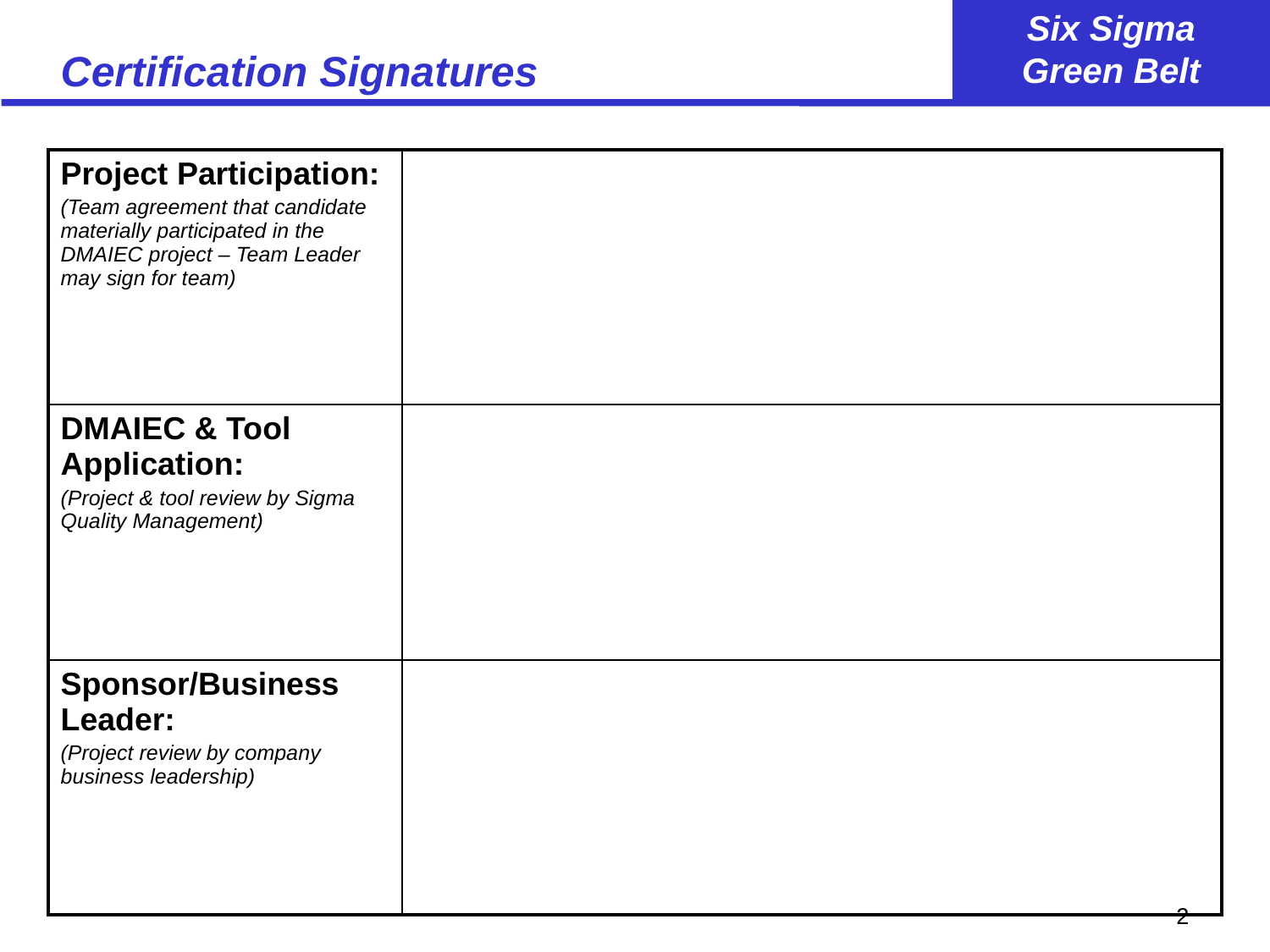

# Certification Signatures
| Project Participation: (Team agreement that candidate materially participated in the DMAIEC project – Team Leader may sign for team) |  |
| --- | --- |
| DMAIEC & Tool Application: (Project & tool review by Sigma Quality Management) |  |
| Sponsor/Business Leader: (Project review by company business leadership) |  |